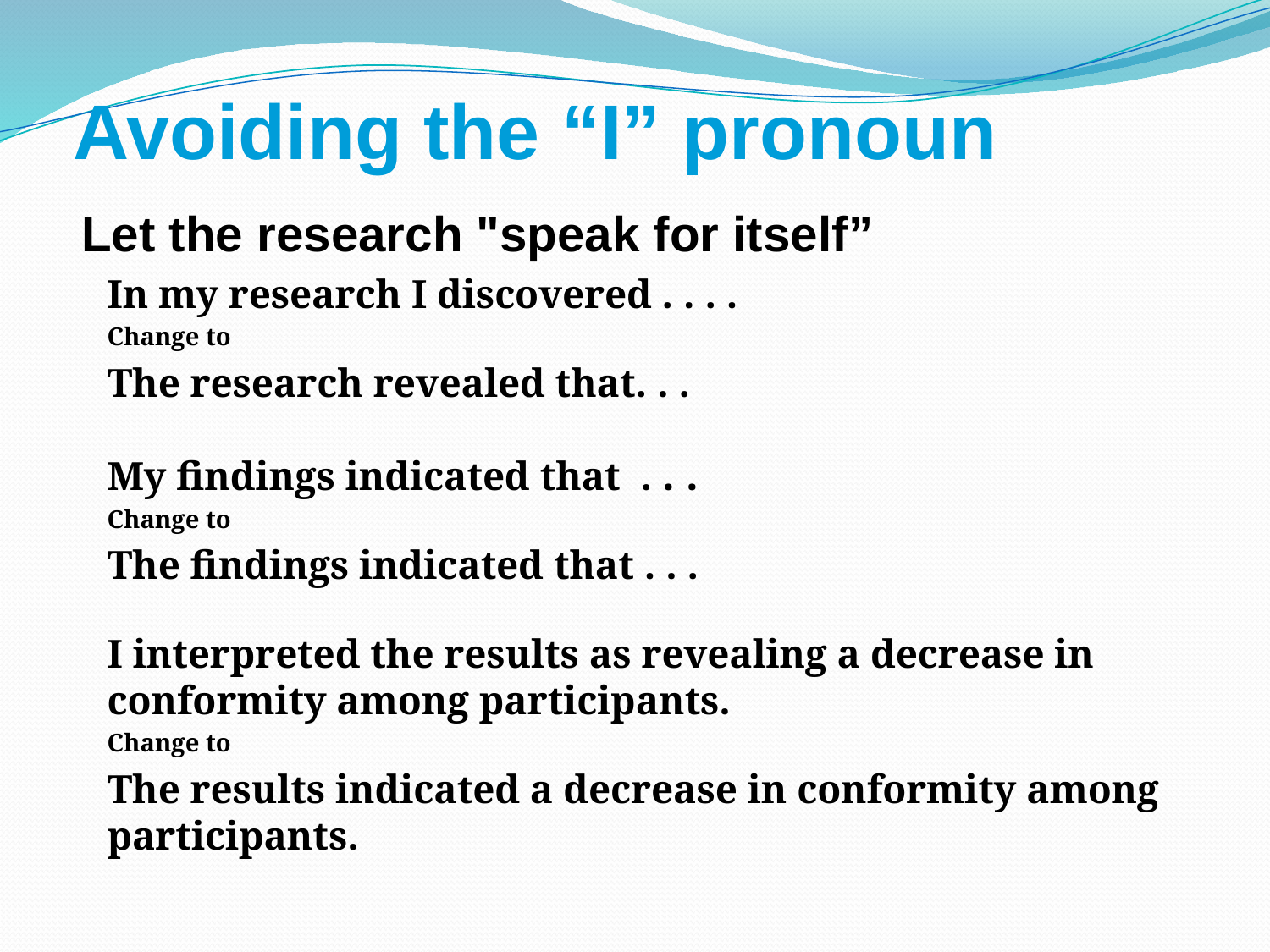

# Avoiding the “I” pronoun
Let the research "speak for itself”
In my research I discovered . . . .
Change to
The research revealed that. . .

My findings indicated that  . . .
Change to
The findings indicated that . . .

I interpreted the results as revealing a decrease in conformity among participants.
Change to
The results indicated a decrease in conformity among participants.